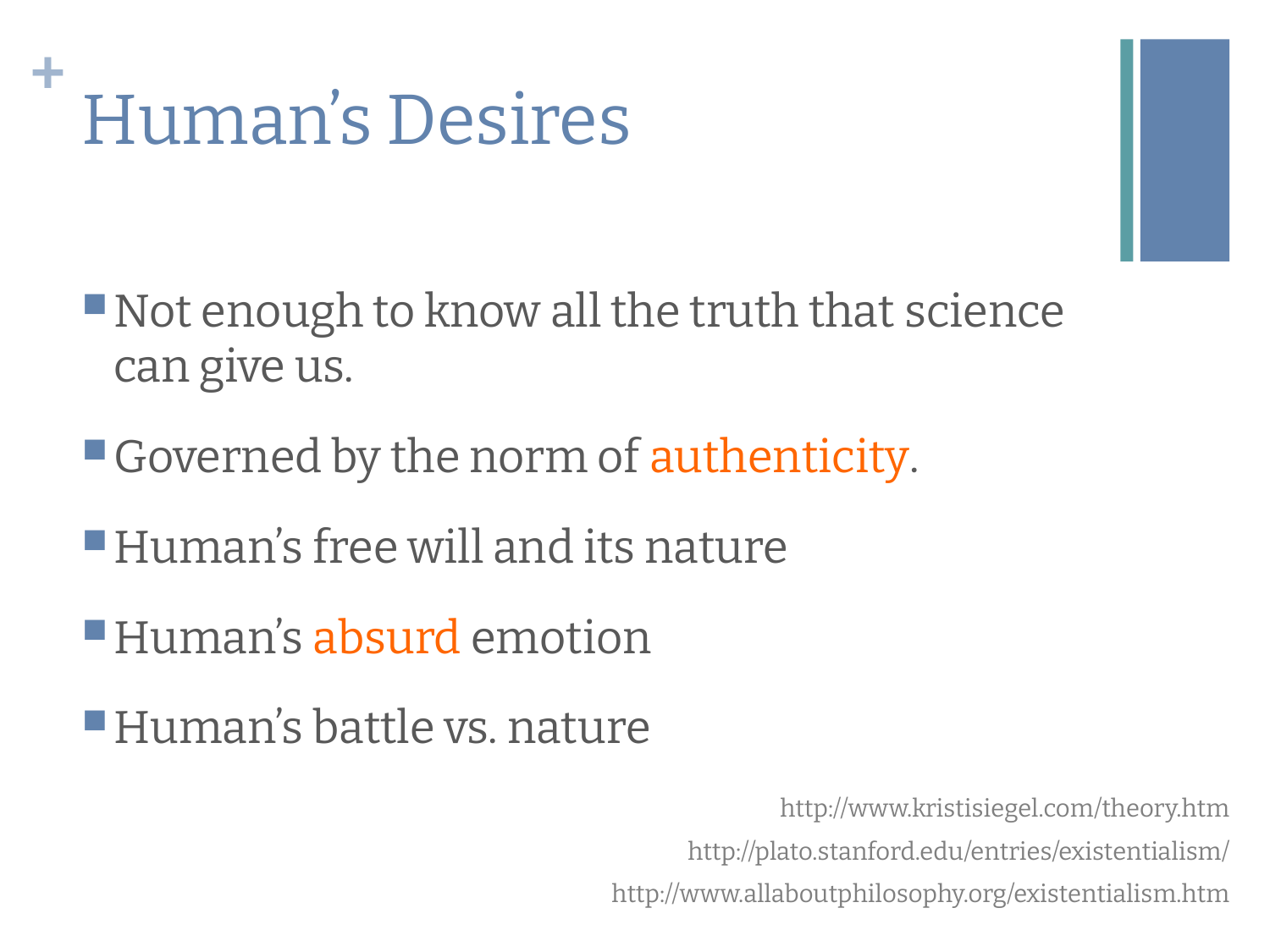

# Human’s Desires
Not enough to know all the truth that science can give us.
Governed by the norm of authenticity.
Human’s free will and its nature
Human’s absurd emotion
Human’s battle vs. nature
http://www.kristisiegel.com/theory.htm
http://plato.stanford.edu/entries/existentialism/
http://www.allaboutphilosophy.org/existentialism.htm